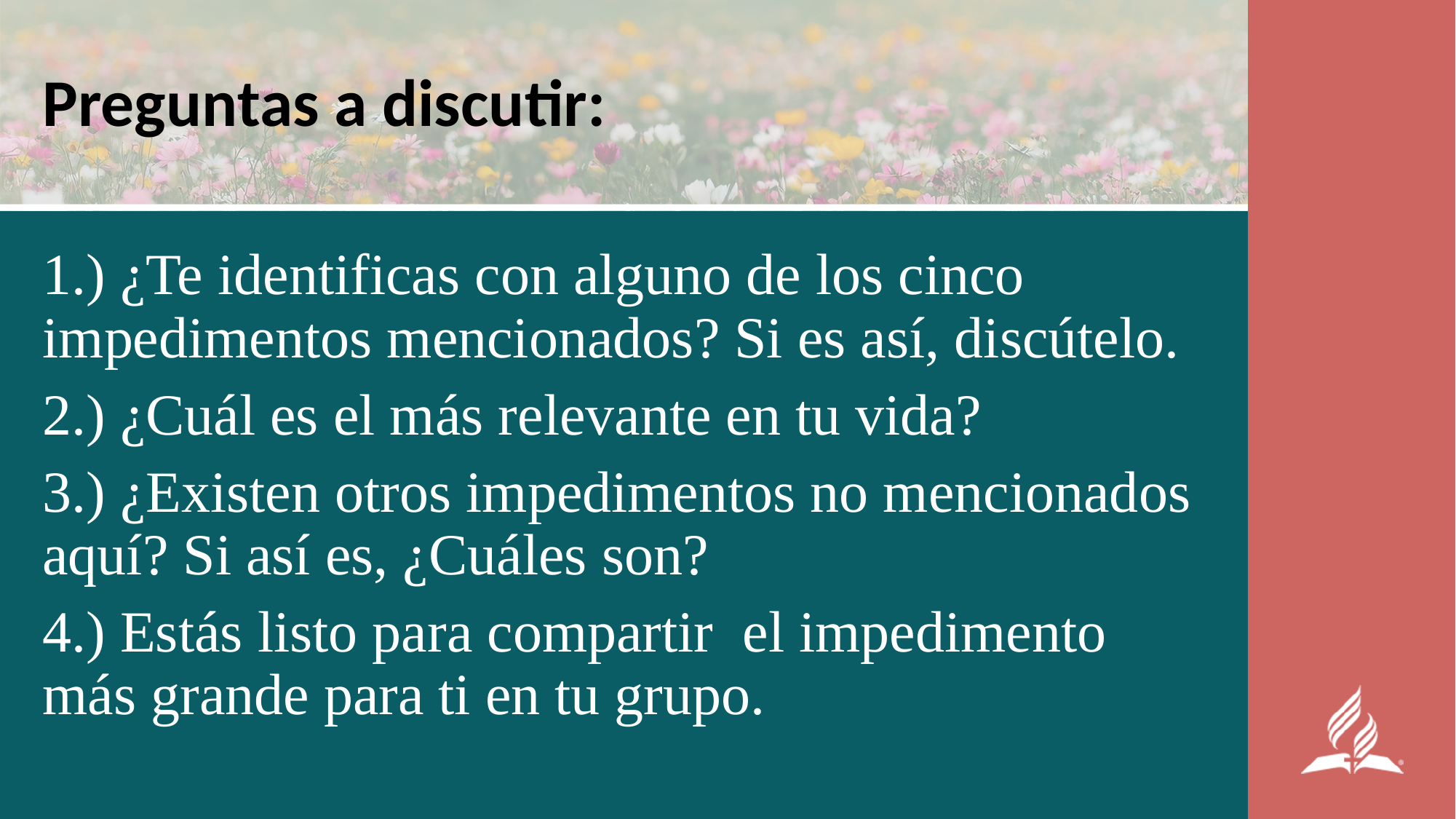

# Preguntas a discutir:
1.) ¿Te identificas con alguno de los cinco impedimentos mencionados? Si es así, discútelo.
2.) ¿Cuál es el más relevante en tu vida?
3.) ¿Existen otros impedimentos no mencionados aquí? Si así es, ¿Cuáles son?
4.) Estás listo para compartir  el impedimento más grande para ti en tu grupo.